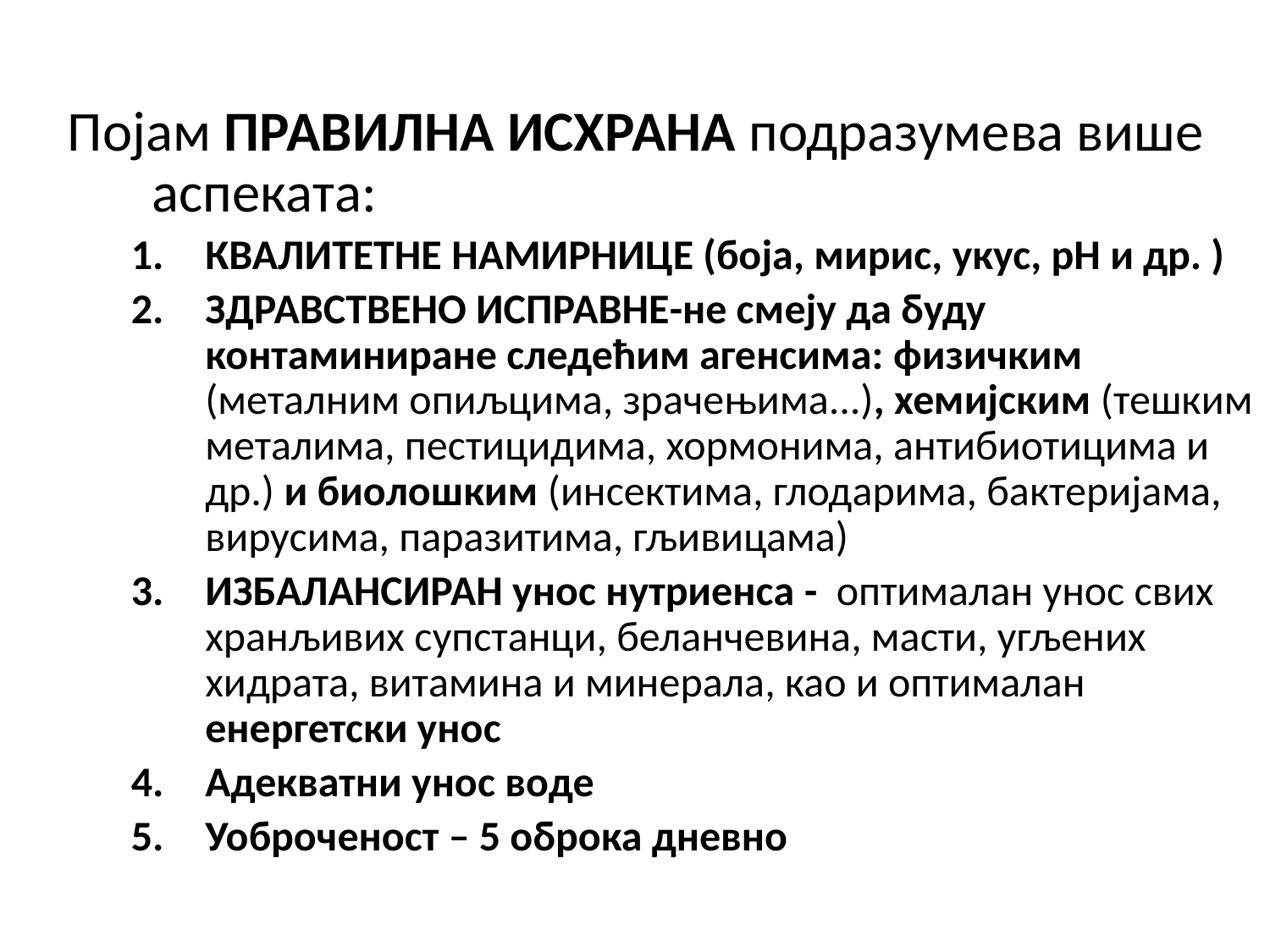

Појам ПРАВИЛНА ИСХРАНА подразумева више аспеката:
КВАЛИТЕТНЕ НАМИРНИЦЕ (боја, мирис, укус, pH и др. )
ЗДРАВСТВЕНО ИСПРАВНЕ-не смеју да буду контаминиране следећим агенсима: физичким (металним опиљцима, зрачењима...), хемијским (тешким металима, пестицидима, хормонима, антибиотицима и др.) и биолошким (инсектима, глодарима, бактеријама, вирусима, паразитима, гљивицама)
ИЗБАЛАНСИРАН унос нутриенса -  оптималан унос свих хранљивих супстанци, беланчевина, масти, угљених хидрата, витамина и минерала, као и оптималан енергетски унос
Адекватни унос воде
Уоброченост – 5 оброка дневно